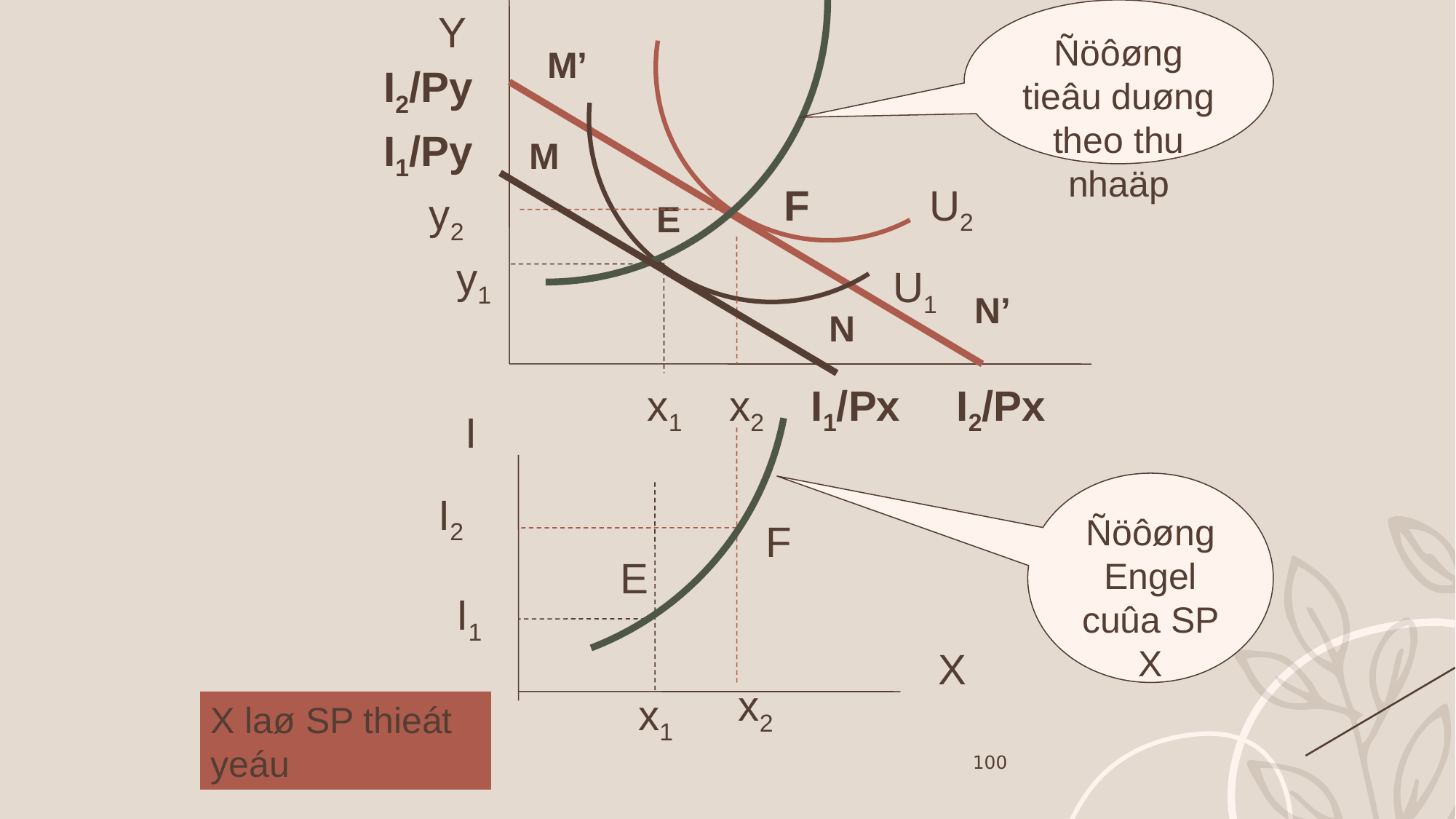

Ñöôøng tieâu duøng theo thu nhaäp
Y
M’

I2/Py

I1/Py
M

F
U2
y2
E

y1

U1

N’

N

x1
x2
I1/Px
I2/Px
I

Ñöôøng Engel cuûa SP X

I2
F

E
I1

X
x2
x1
X laø SP thieát yeáu

100